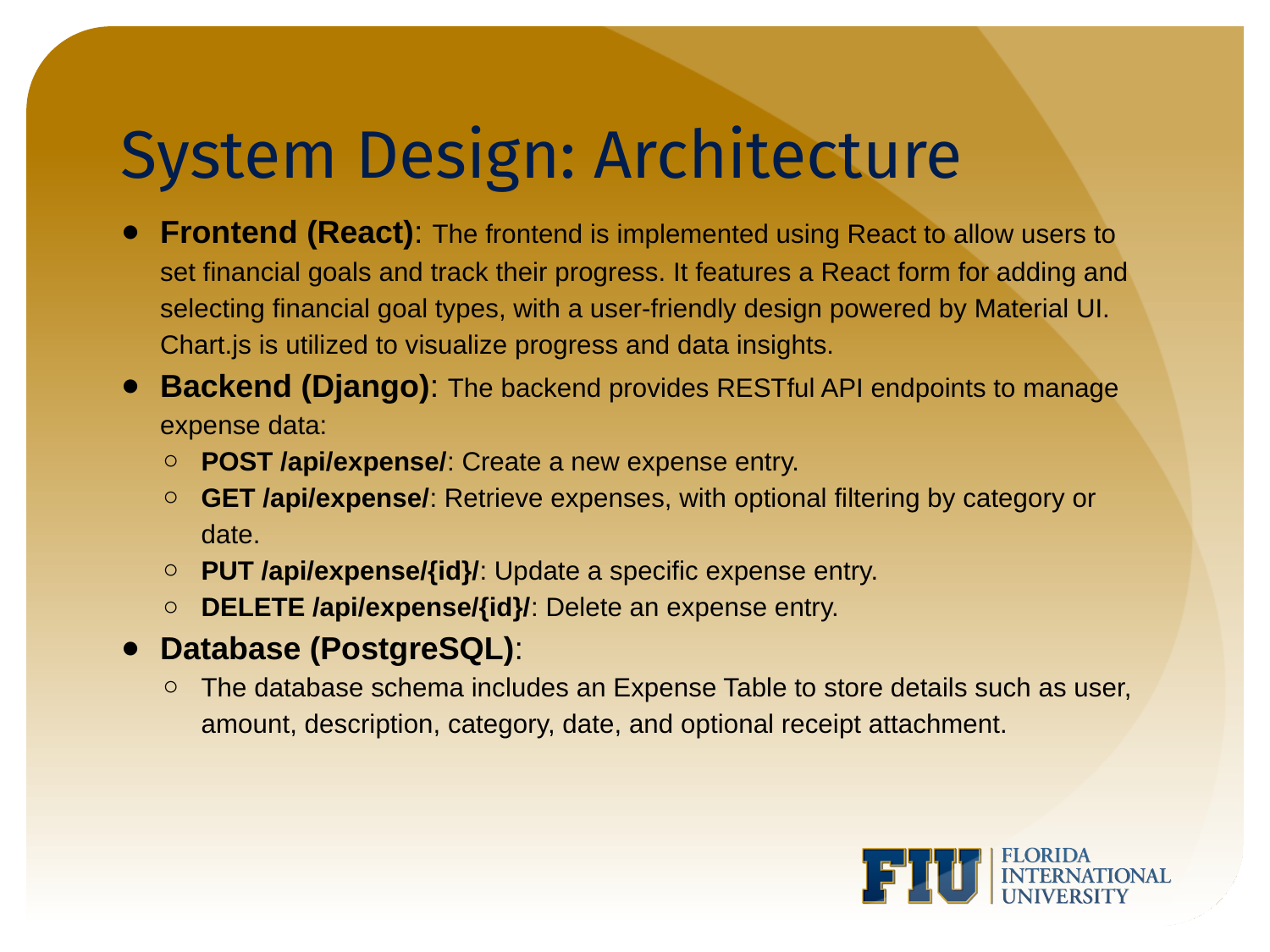

# System Design: Architecture
Frontend (React): The frontend is implemented using React to allow users to set financial goals and track their progress. It features a React form for adding and selecting financial goal types, with a user-friendly design powered by Material UI. Chart.js is utilized to visualize progress and data insights.
Backend (Django): The backend provides RESTful API endpoints to manage expense data:
POST /api/expense/: Create a new expense entry.
GET /api/expense/: Retrieve expenses, with optional filtering by category or date.
PUT /api/expense/{id}/: Update a specific expense entry.
DELETE /api/expense/{id}/: Delete an expense entry.
Database (PostgreSQL):
The database schema includes an Expense Table to store details such as user, amount, description, category, date, and optional receipt attachment.